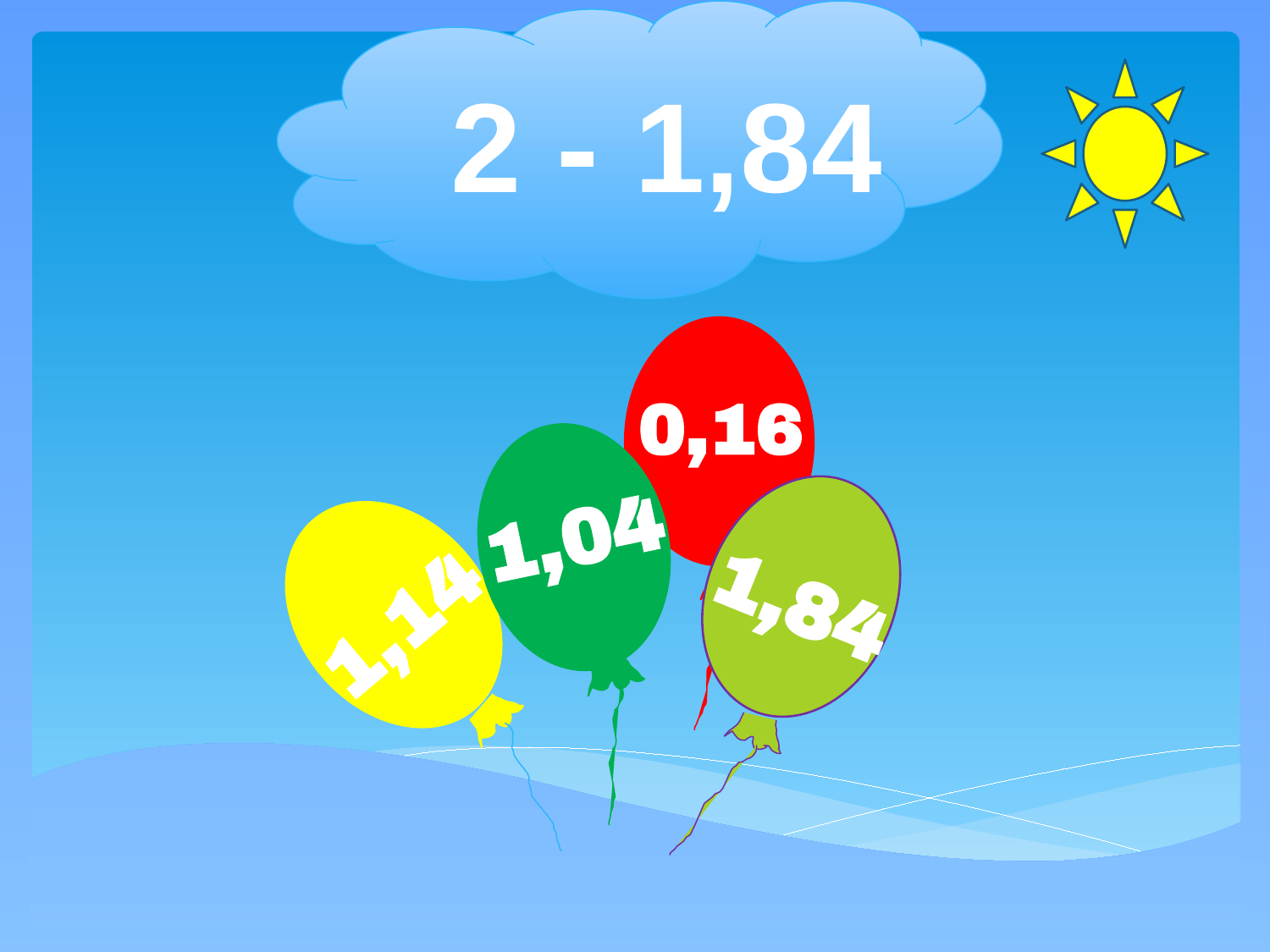

2 - 1,84

#

0,16

1,04

1,84

1,14